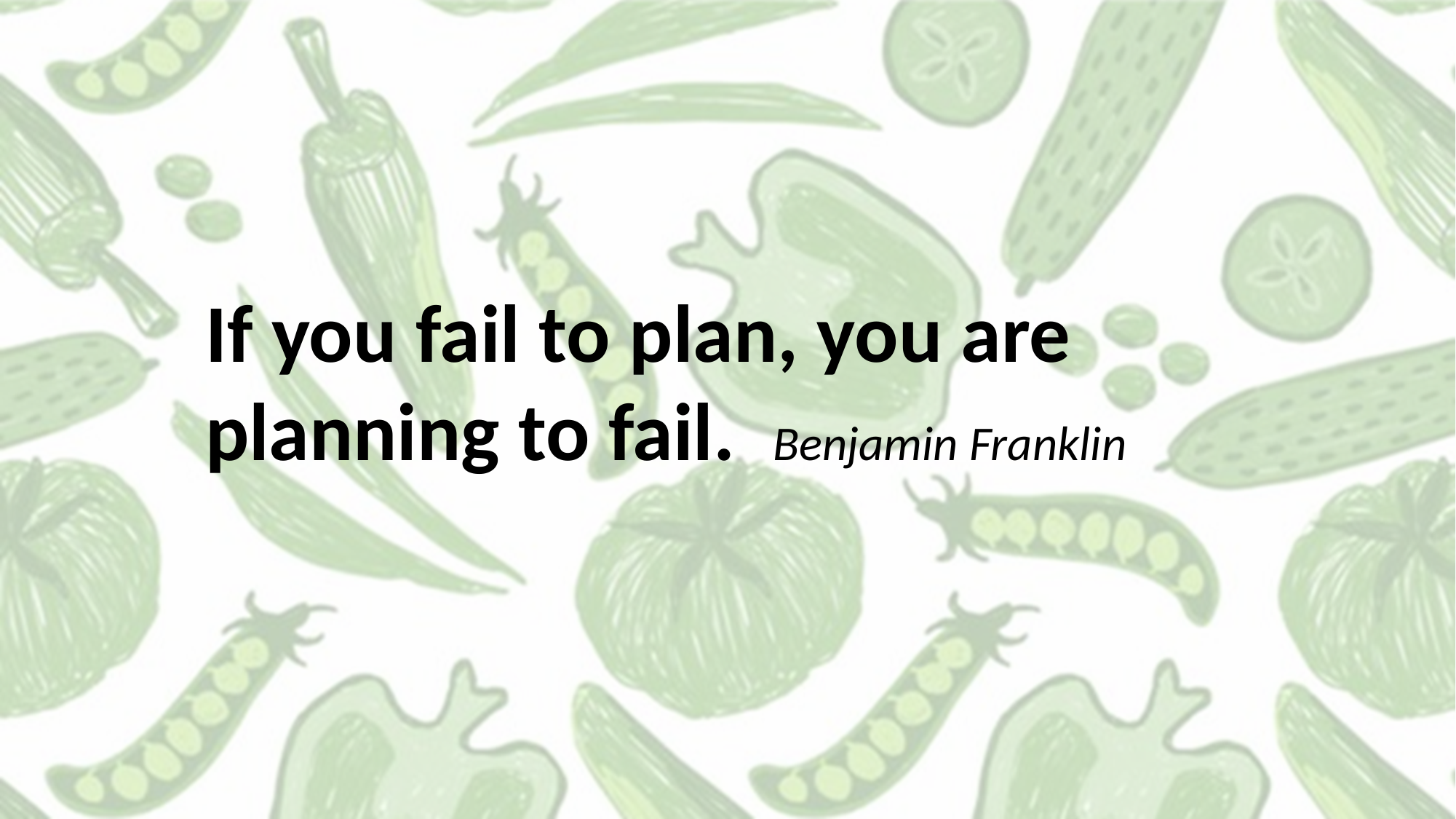

If you fail to plan, you are planning to fail.  Benjamin Franklin